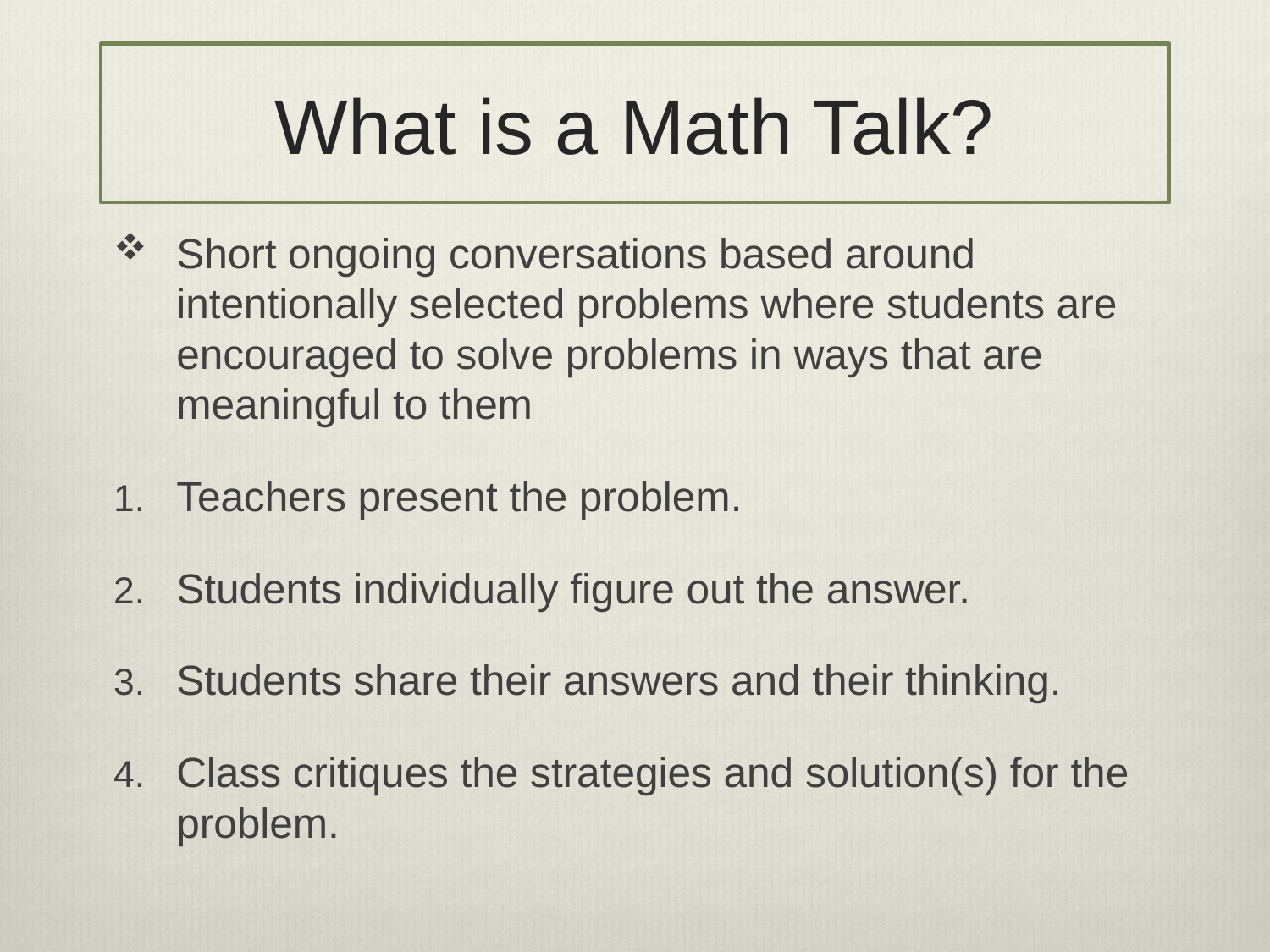

# What is a Math Talk?
Short ongoing conversations based around intentionally selected problems where students are encouraged to solve problems in ways that are meaningful to them
Teachers present the problem.
Students individually figure out the answer.
Students share their answers and their thinking.
Class critiques the strategies and solution(s) for the problem.